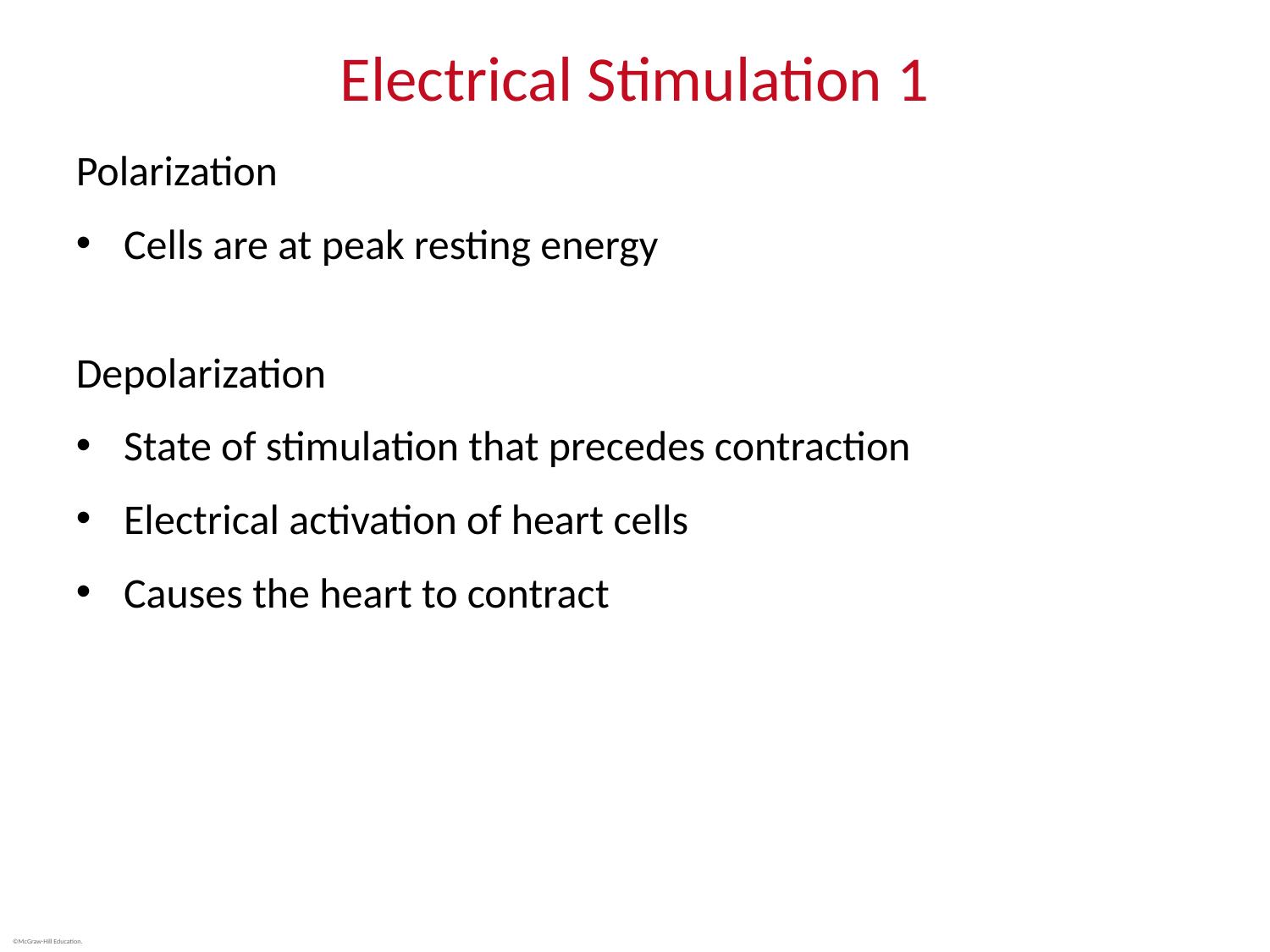

# Electrical Stimulation 1
Polarization
Cells are at peak resting energy
Depolarization
State of stimulation that precedes contraction
Electrical activation of heart cells
Causes the heart to contract